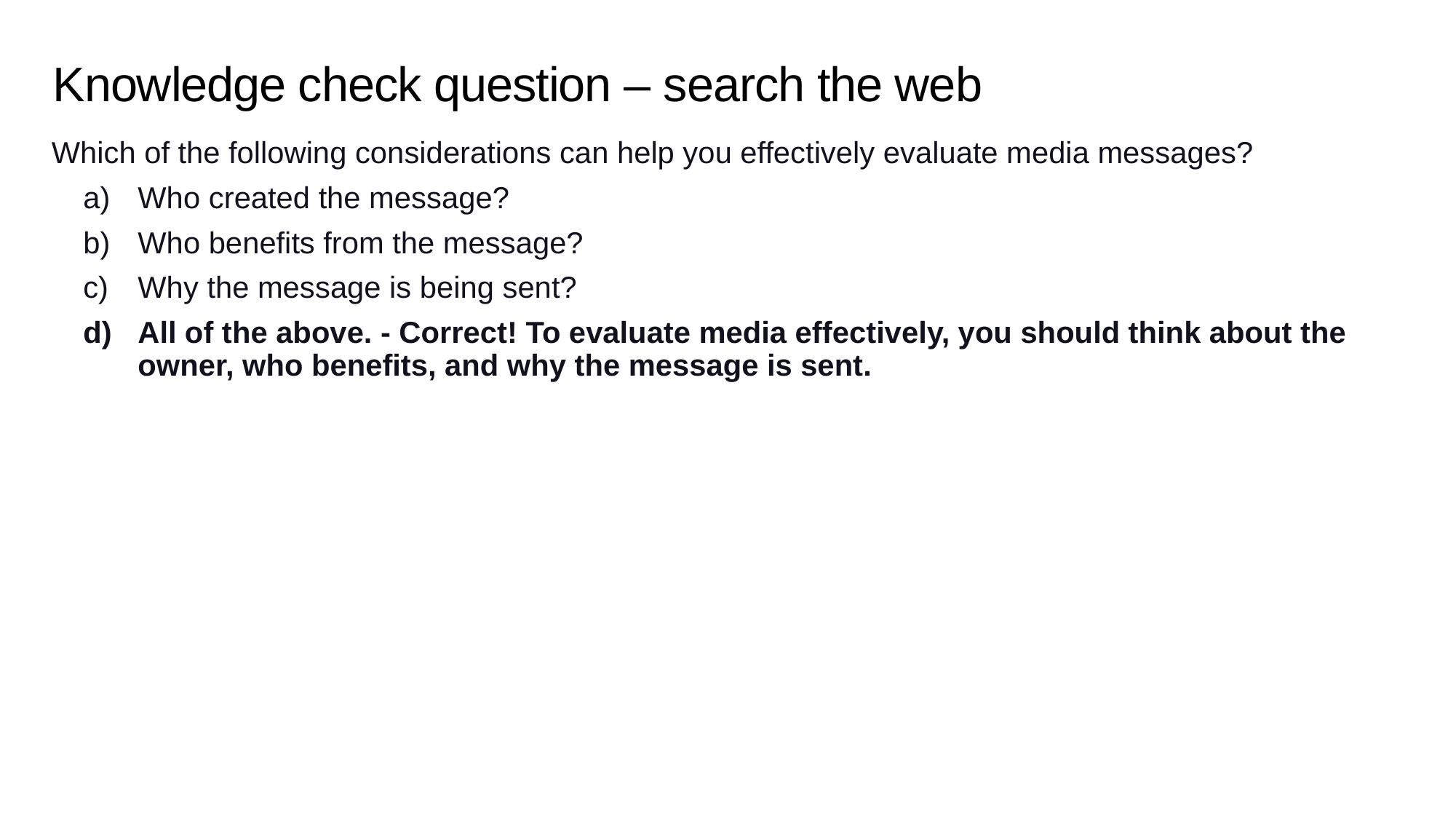

# Knowledge check question – search the web
Which of the following considerations can help you effectively evaluate media messages?
Who created the message?
Who benefits from the message?
Why the message is being sent?
All of the above. - Correct! To evaluate media effectively, you should think about the owner, who benefits, and why the message is sent.